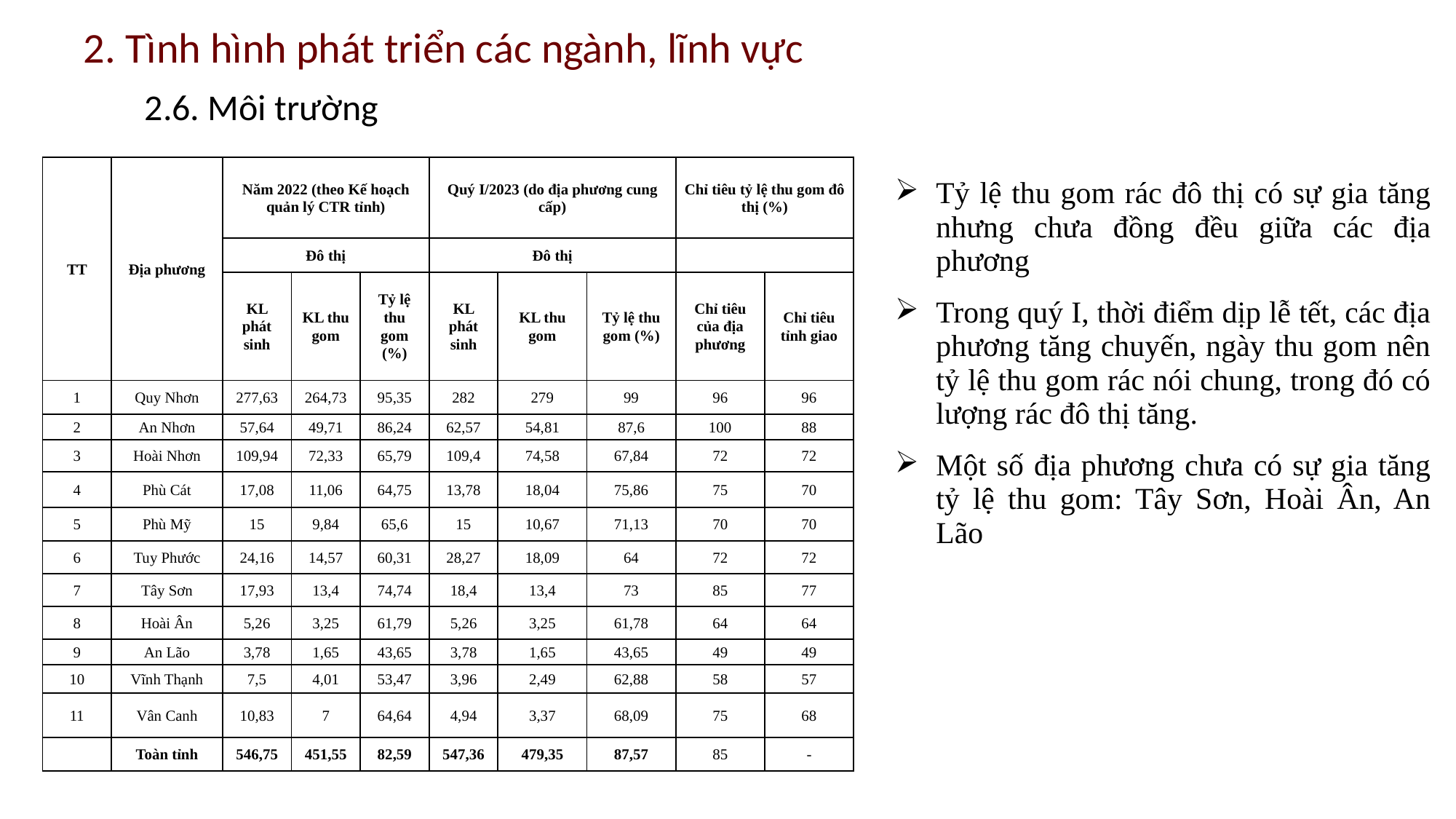

2. Tình hình phát triển các ngành, lĩnh vực
2.6. Môi trường
| TT | Địa phương | Năm 2022 (theo Kế hoạch quản lý CTR tỉnh) |  |  | Quý I/2023 (do địa phương cung cấp) |  |  | Chỉ tiêu tỷ lệ thu gom đô thị (%) |  |
| --- | --- | --- | --- | --- | --- | --- | --- | --- | --- |
|  |  | Đô thị |  |  | Đô thị |  |  |  |  |
|  |  | KL phát sinh | KL thu gom | Tỷ lệ thu gom (%) | KL phát sinh | KL thu gom | Tỷ lệ thu gom (%) | Chỉ tiêu của địa phương | Chỉ tiêu tỉnh giao |
| 1 | Quy Nhơn | 277,63 | 264,73 | 95,35 | 282 | 279 | 99 | 96 | 96 |
| 2 | An Nhơn | 57,64 | 49,71 | 86,24 | 62,57 | 54,81 | 87,6 | 100 | 88 |
| 3 | Hoài Nhơn | 109,94 | 72,33 | 65,79 | 109,4 | 74,58 | 67,84 | 72 | 72 |
| 4 | Phù Cát | 17,08 | 11,06 | 64,75 | 13,78 | 18,04 | 75,86 | 75 | 70 |
| 5 | Phù Mỹ | 15 | 9,84 | 65,6 | 15 | 10,67 | 71,13 | 70 | 70 |
| 6 | Tuy Phước | 24,16 | 14,57 | 60,31 | 28,27 | 18,09 | 64 | 72 | 72 |
| 7 | Tây Sơn | 17,93 | 13,4 | 74,74 | 18,4 | 13,4 | 73 | 85 | 77 |
| 8 | Hoài Ân | 5,26 | 3,25 | 61,79 | 5,26 | 3,25 | 61,78 | 64 | 64 |
| 9 | An Lão | 3,78 | 1,65 | 43,65 | 3,78 | 1,65 | 43,65 | 49 | 49 |
| 10 | Vĩnh Thạnh | 7,5 | 4,01 | 53,47 | 3,96 | 2,49 | 62,88 | 58 | 57 |
| 11 | Vân Canh | 10,83 | 7 | 64,64 | 4,94 | 3,37 | 68,09 | 75 | 68 |
|  | Toàn tỉnh | 546,75 | 451,55 | 82,59 | 547,36 | 479,35 | 87,57 | 85 | - |
| Tỷ lệ thu gom rác đô thị có sự gia tăng nhưng chưa đồng đều giữa các địa phương Trong quý I, thời điểm dịp lễ tết, các địa phương tăng chuyến, ngày thu gom nên tỷ lệ thu gom rác nói chung, trong đó có lượng rác đô thị tăng. Một số địa phương chưa có sự gia tăng tỷ lệ thu gom: Tây Sơn, Hoài Ân, An Lão |
| --- |